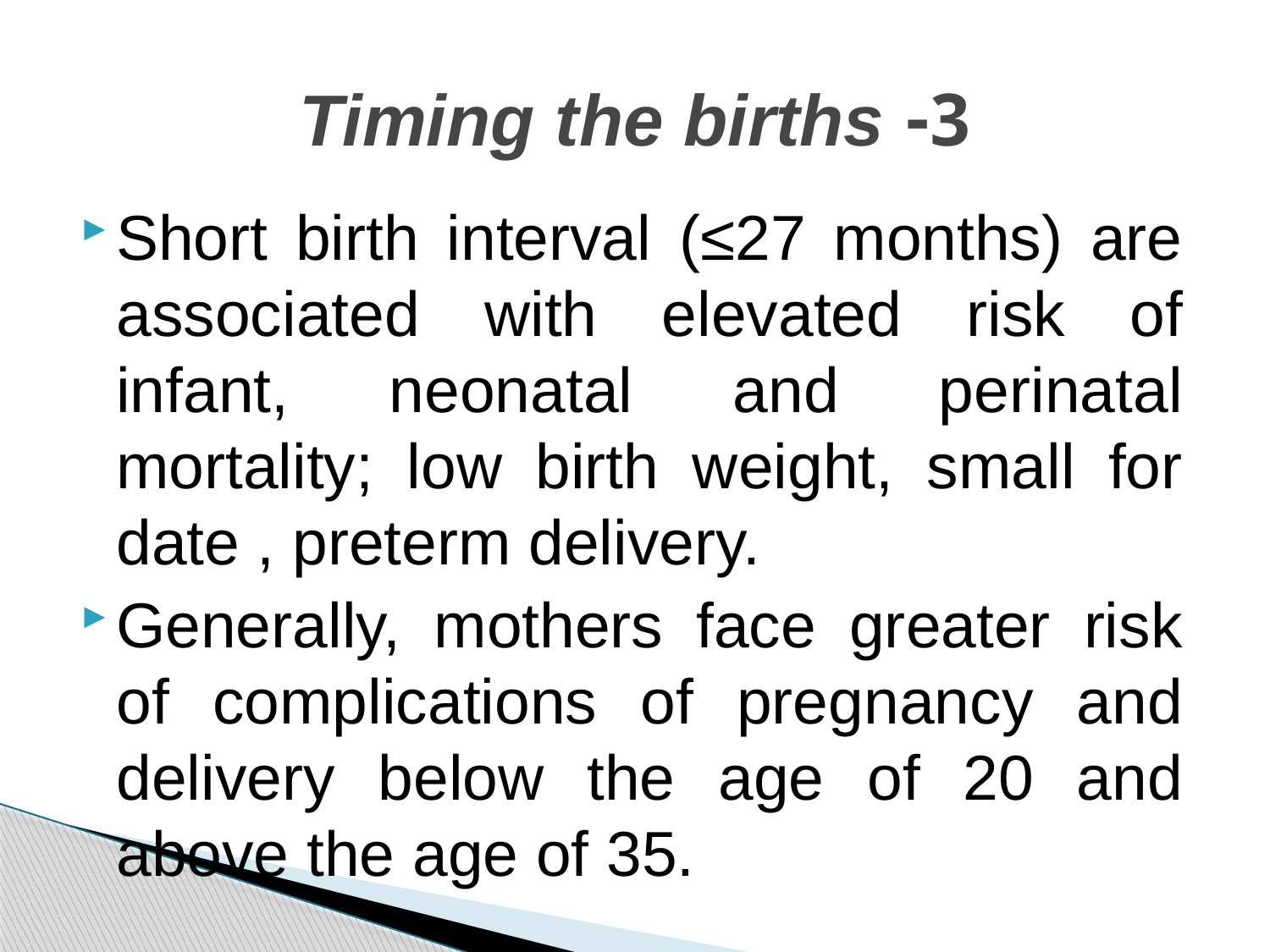

# 3- Timing the births
Short birth interval (≤27 months) are associated with elevated risk of infant, neonatal and perinatal mortality; low birth weight, small for date , preterm delivery.
Generally, mothers face greater risk of complications of pregnancy and delivery below the age of 20 and above the age of 35.